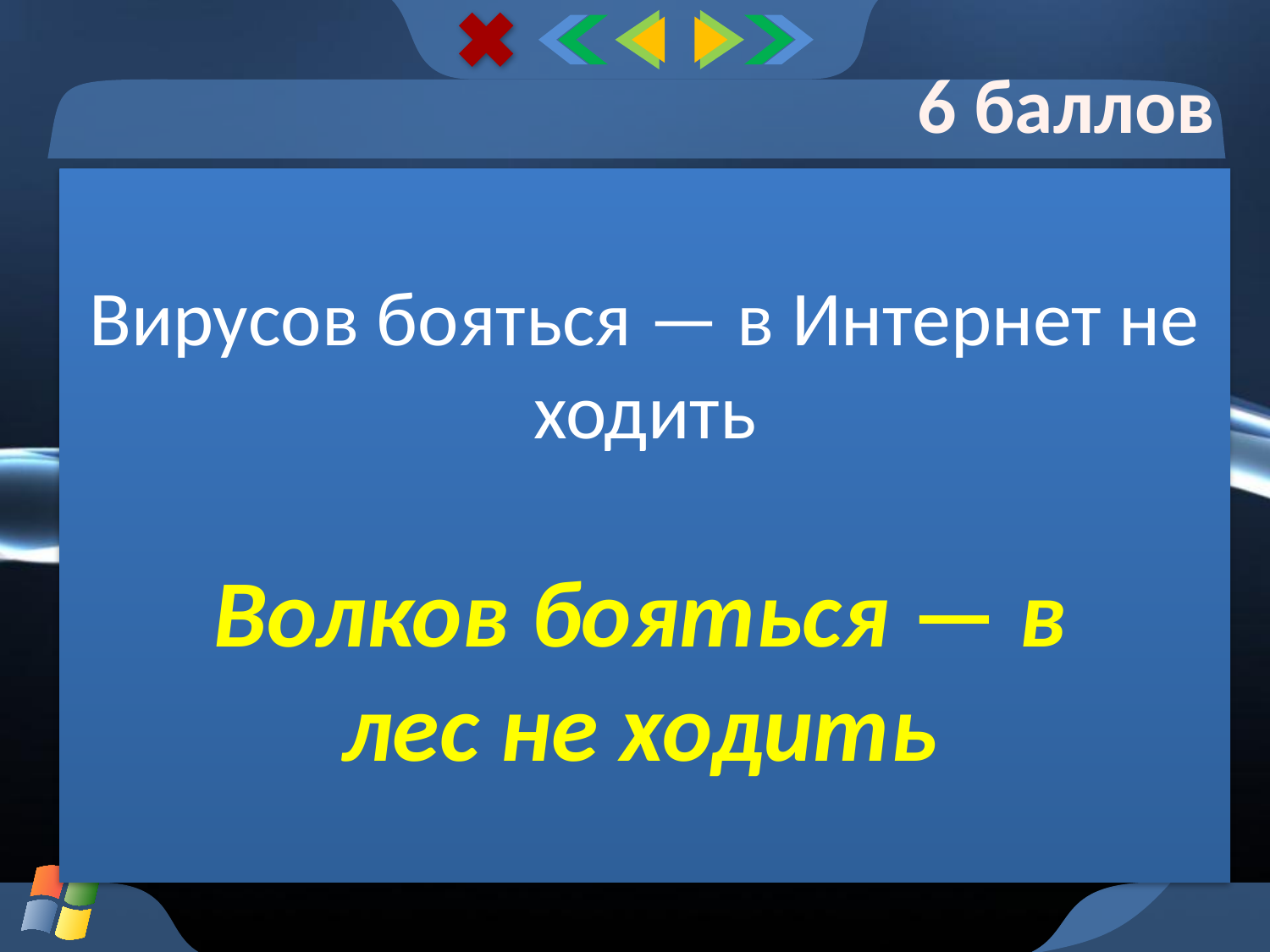

6 баллов

Вирусов бояться — в Интернет не ходить

Волков бояться — в лес не ходить